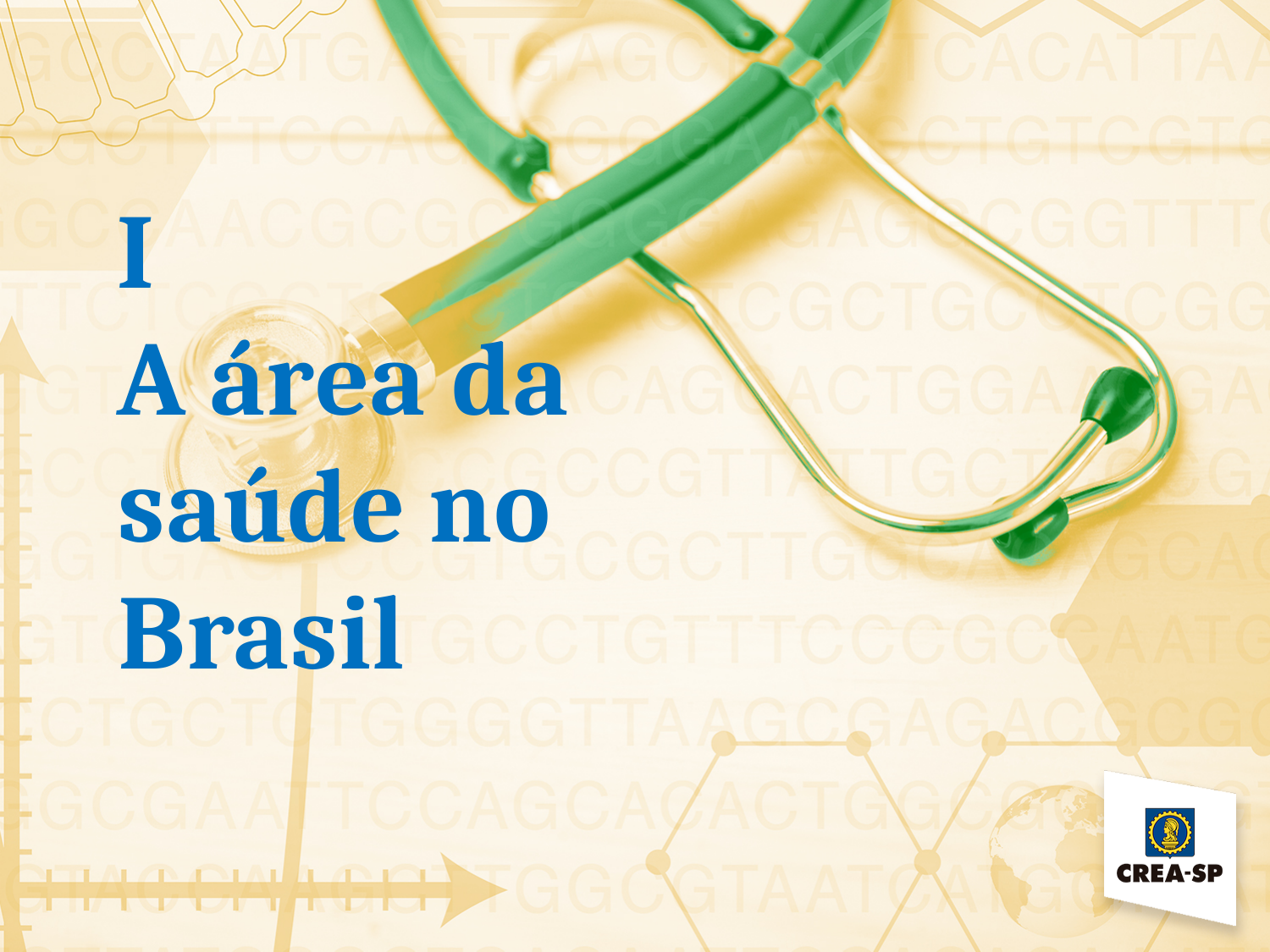

I
A área da saúde no Brasil